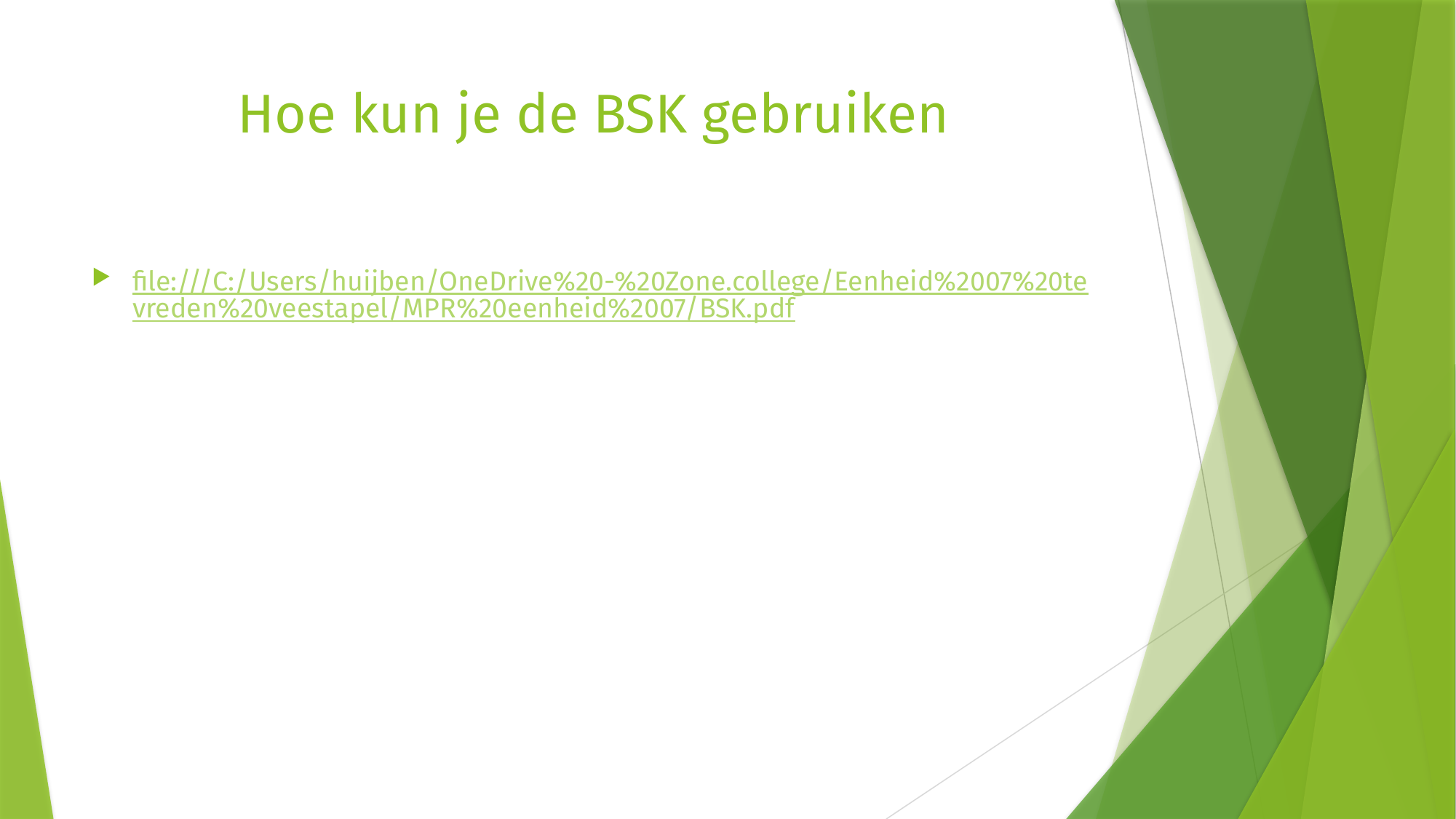

# Hoe kun je de BSK gebruiken
file:///C:/Users/huijben/OneDrive%20-%20Zone.college/Eenheid%2007%20tevreden%20veestapel/MPR%20eenheid%2007/BSK.pdf